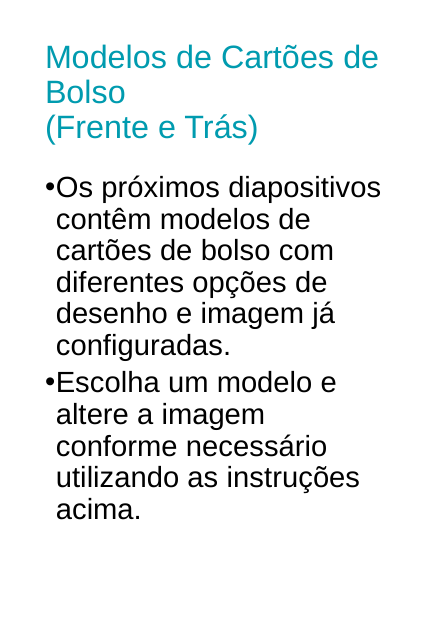

# Modelos de Cartões de Bolso (Frente e Trás)
Os próximos diapositivos contêm modelos de cartões de bolso com diferentes opções de desenho e imagem já configuradas.
Escolha um modelo e altere a imagem conforme necessário utilizando as instruções acima.